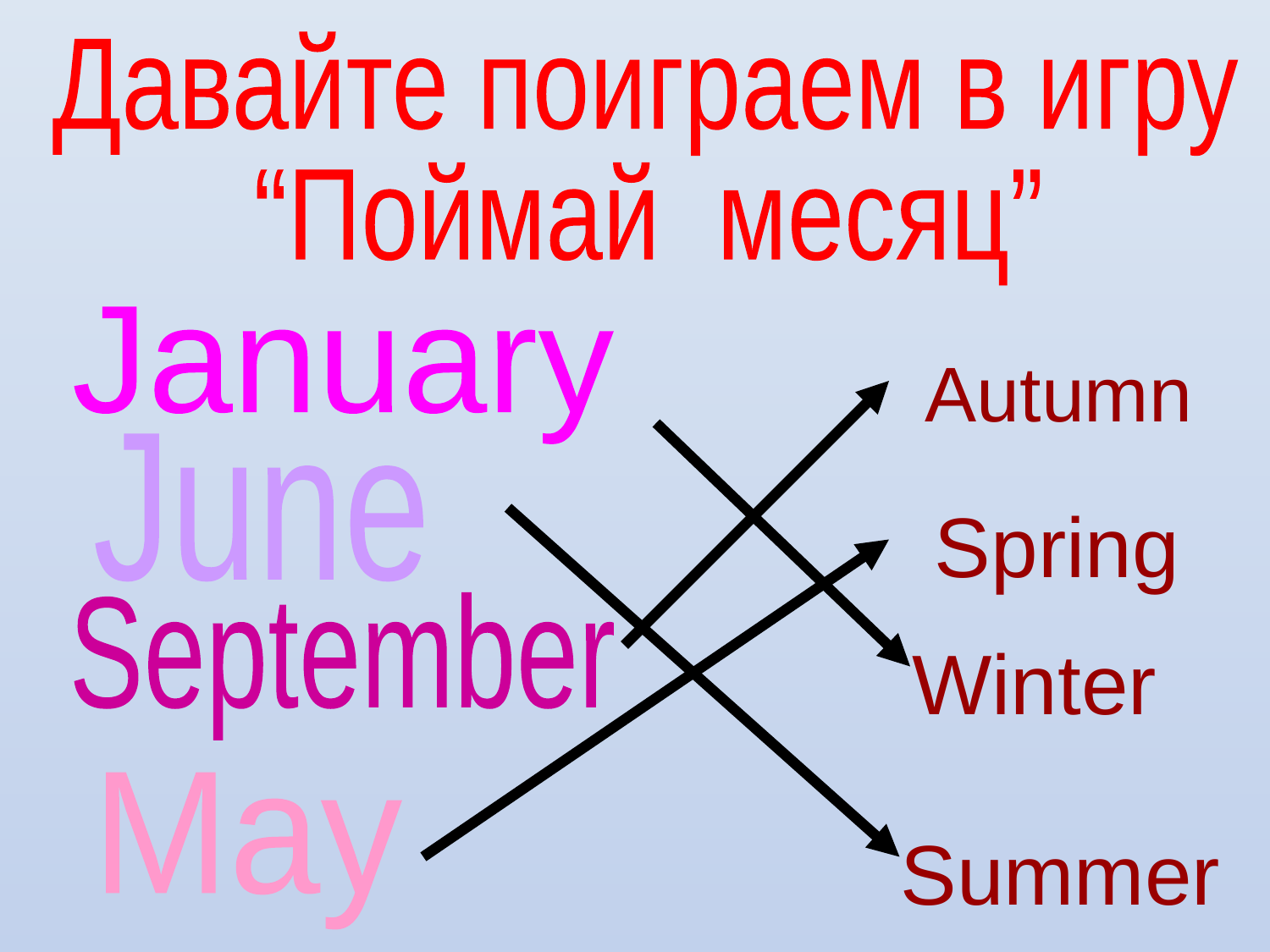

Давайте поиграем в игру
“Поймай  месяц”
January
Autumn

June
Spring

September
Winter
May
Summer